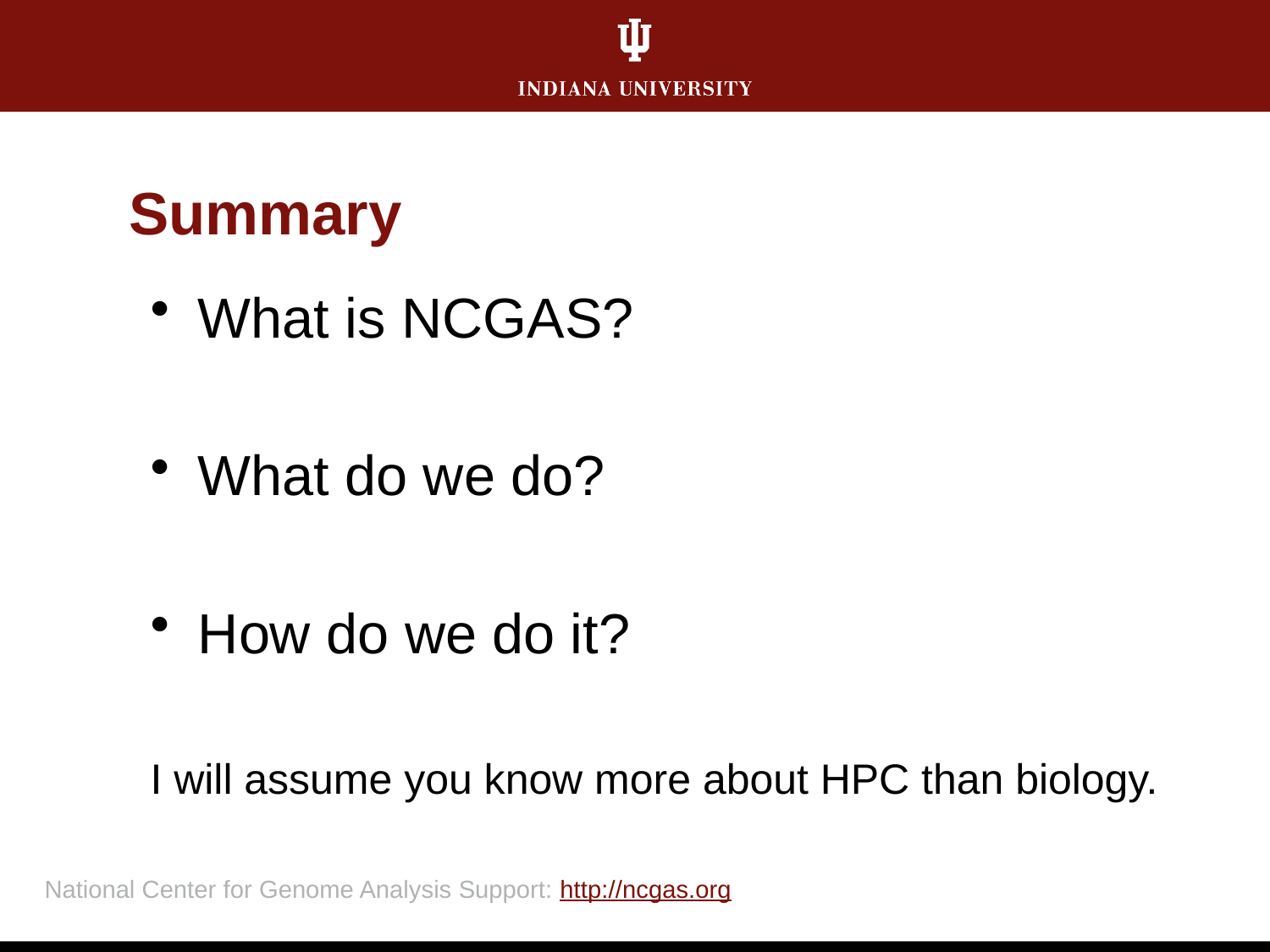

# Summary
What is NCGAS?

What do we do?

How do we do it?

I will assume you know more about HPC than biology.
National Center for Genome Analysis Support: http://ncgas.org